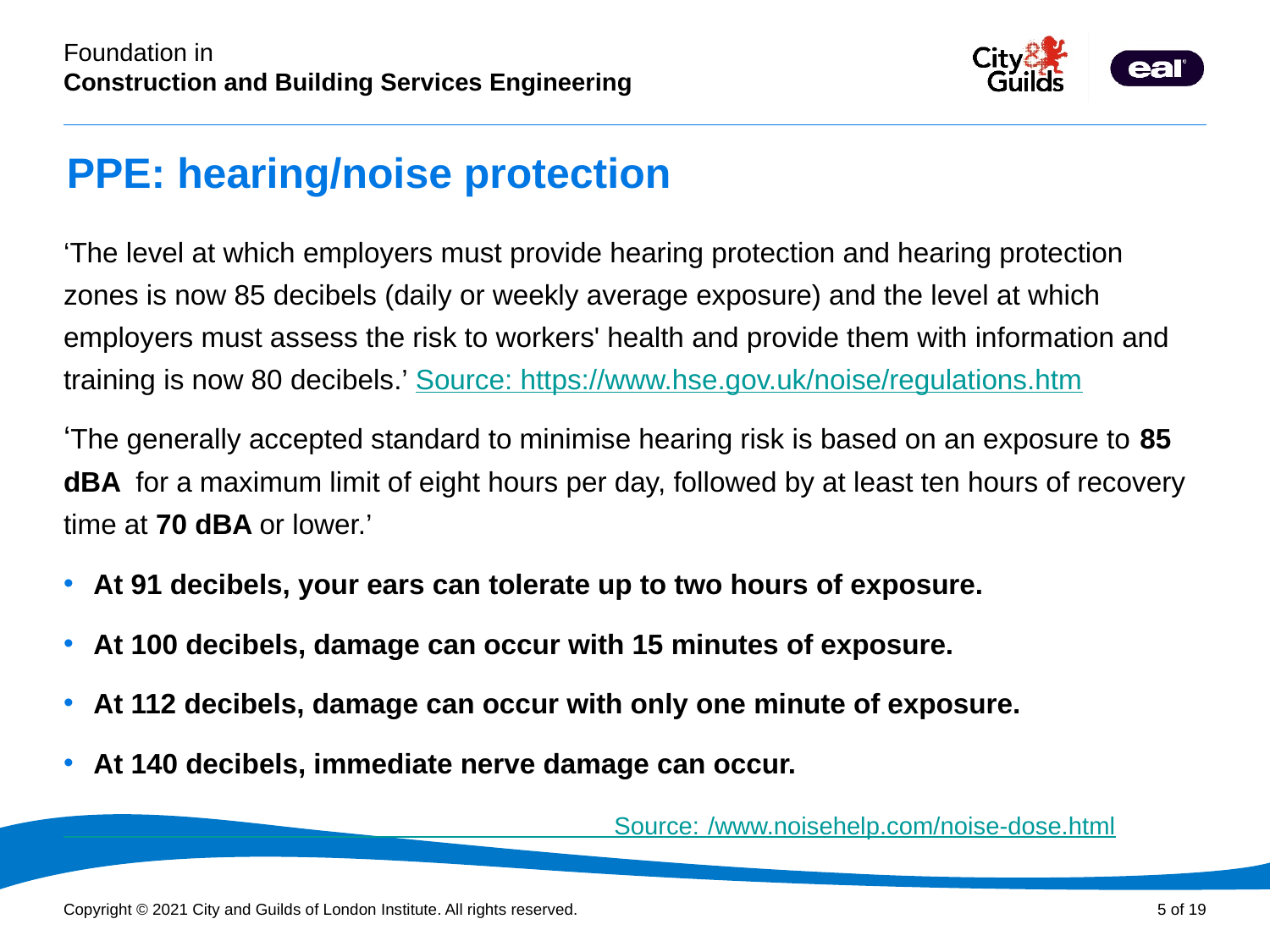

# PPE: hearing/noise protection
‘The level at which employers must provide hearing protection and hearing protection zones is now 85 decibels (daily or weekly average exposure) and the level at which employers must assess the risk to workers' health and provide them with information and training is now 80 decibels.’ Source: https://www.hse.gov.uk/noise/regulations.htm
‘The generally accepted standard to minimise hearing risk is based on an exposure to 85  dBA  for a maximum limit of eight hours per day, followed by at least ten hours of recovery time at 70 dBA or lower.’
At 91 decibels, your ears can tolerate up to two hours of exposure.
At 100 decibels, damage can occur with 15 minutes of exposure.
At 112 decibels, damage can occur with only one minute of exposure.
At 140 decibels, immediate nerve damage can occur.
                                                                               Source: /www.noisehelp.com/noise-dose.html